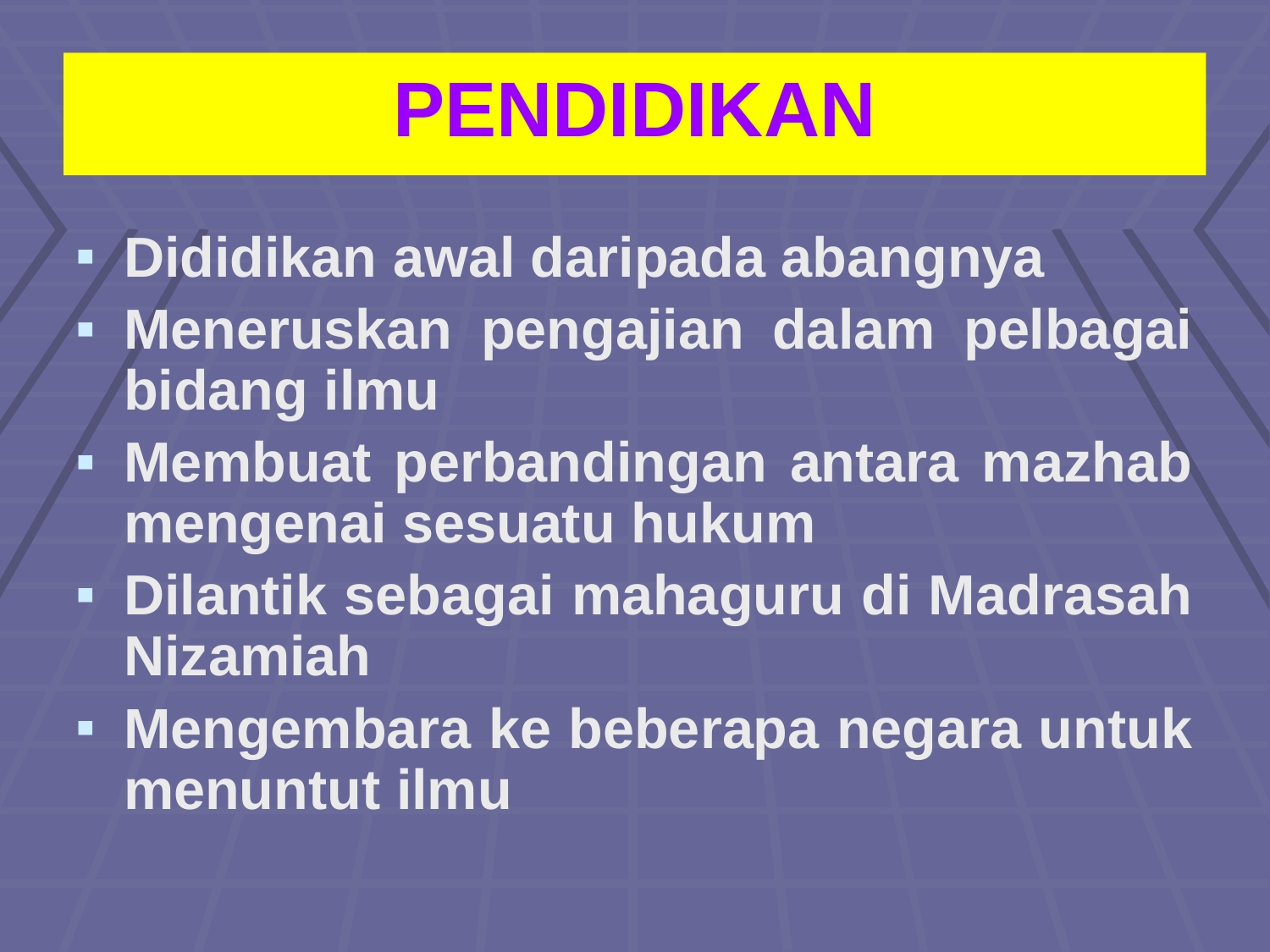

# PENDIDIKAN
Dididikan awal daripada abangnya
Meneruskan pengajian dalam pelbagai bidang ilmu
Membuat perbandingan antara mazhab mengenai sesuatu hukum
Dilantik sebagai mahaguru di Madrasah Nizamiah
Mengembara ke beberapa negara untuk menuntut ilmu